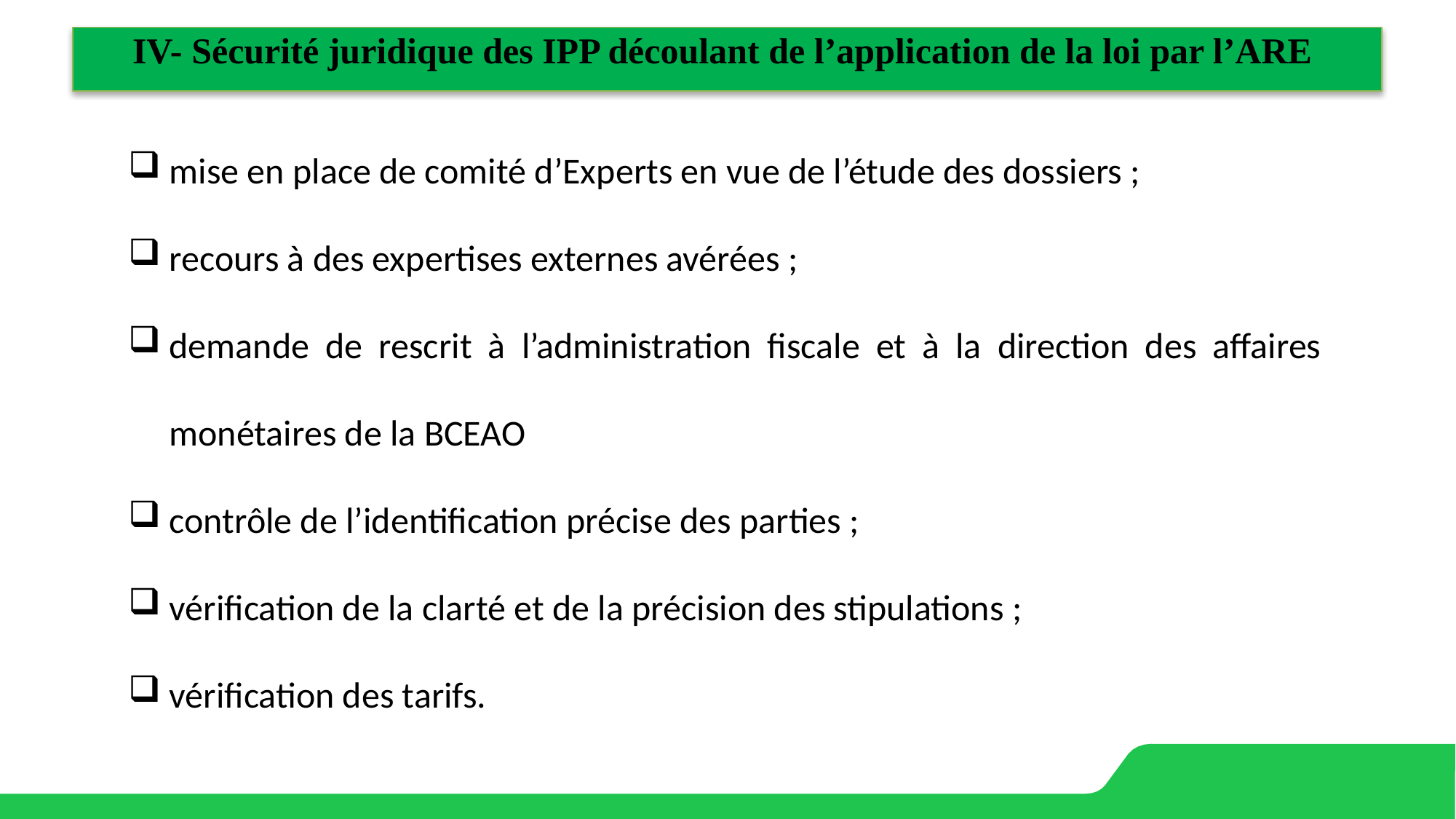

# IV- Sécurité juridique des IPP découlant de l’application de la loi par l’ARE
mise en place de comité d’Experts en vue de l’étude des dossiers ;
recours à des expertises externes avérées ;
demande de rescrit à l’administration fiscale et à la direction des affaires monétaires de la BCEAO
contrôle de l’identification précise des parties ;
vérification de la clarté et de la précision des stipulations ;
vérification des tarifs.